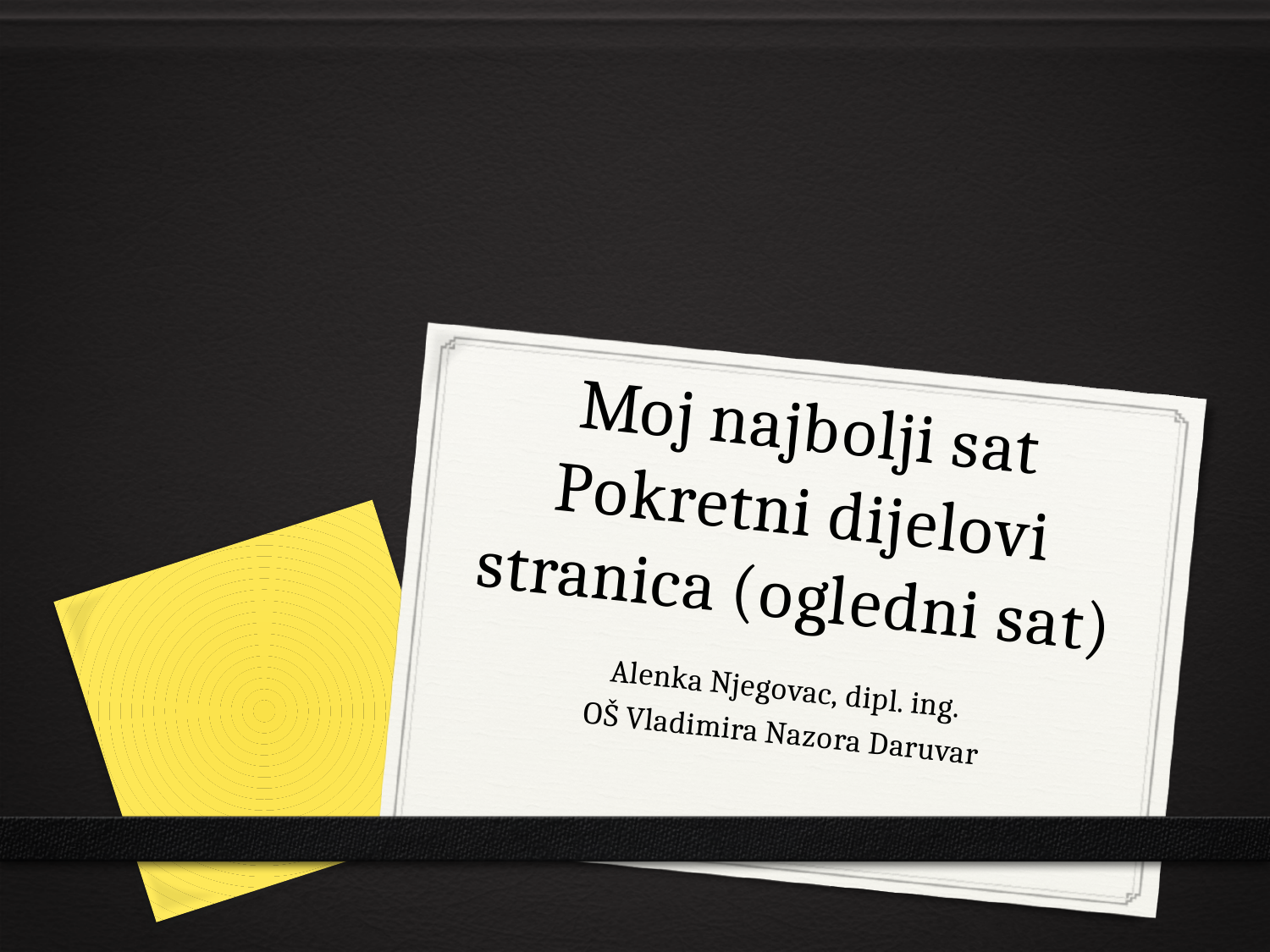

# Moj najbolji sat Pokretni dijelovi stranica (ogledni sat)
Alenka Njegovac, dipl. ing.
OŠ Vladimira Nazora Daruvar